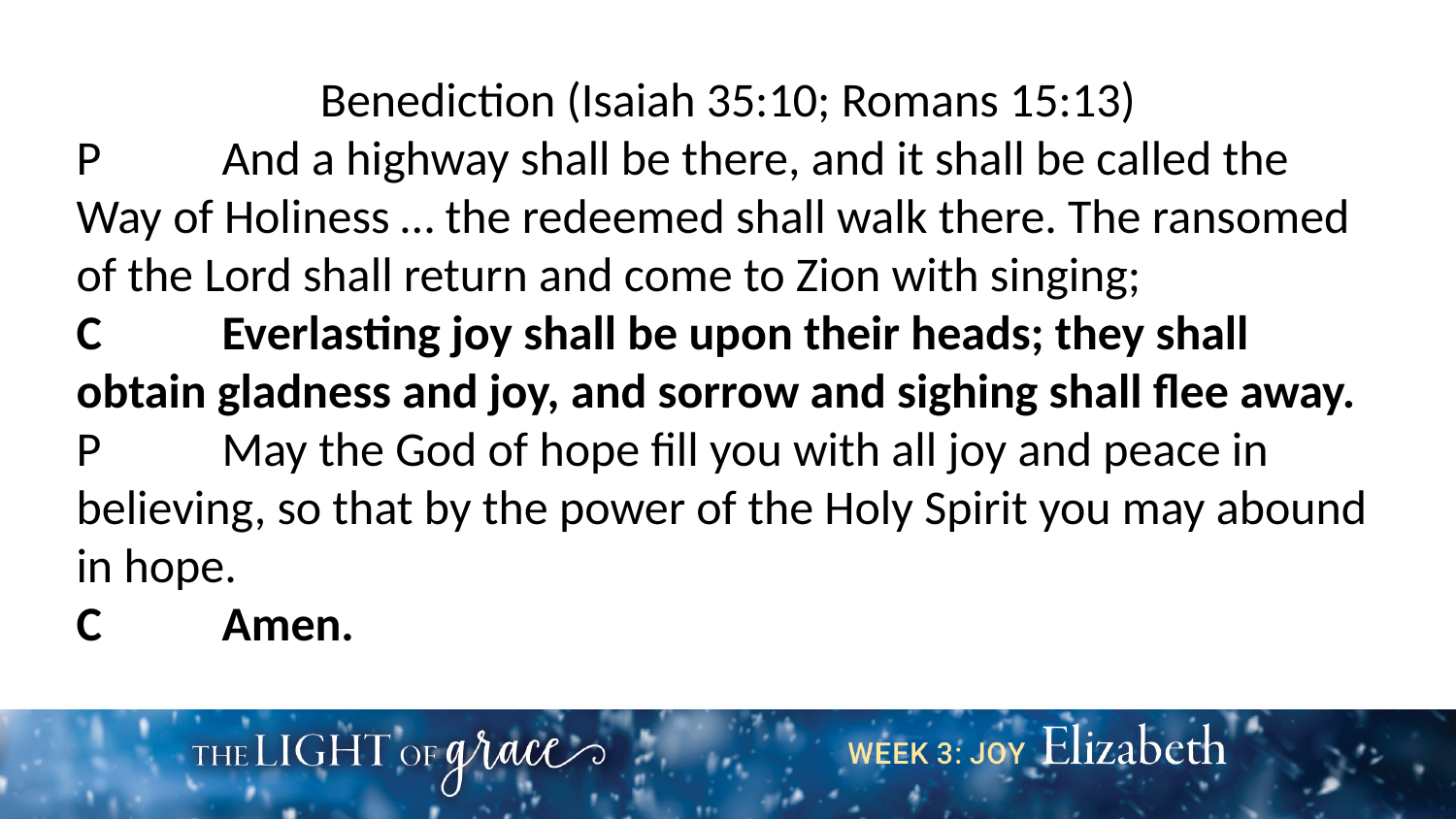

Benediction (Isaiah 35:10; Romans 15:13)
P	And a highway shall be there, and it shall be called the Way of Holiness … the redeemed shall walk there. The ransomed of the Lord shall return and come to Zion with singing;
C	Everlasting joy shall be upon their heads; they shall obtain gladness and joy, and sorrow and sighing shall flee away.
P	May the God of hope fill you with all joy and peace in believing, so that by the power of the Holy Spirit you may abound in hope.
C	Amen.